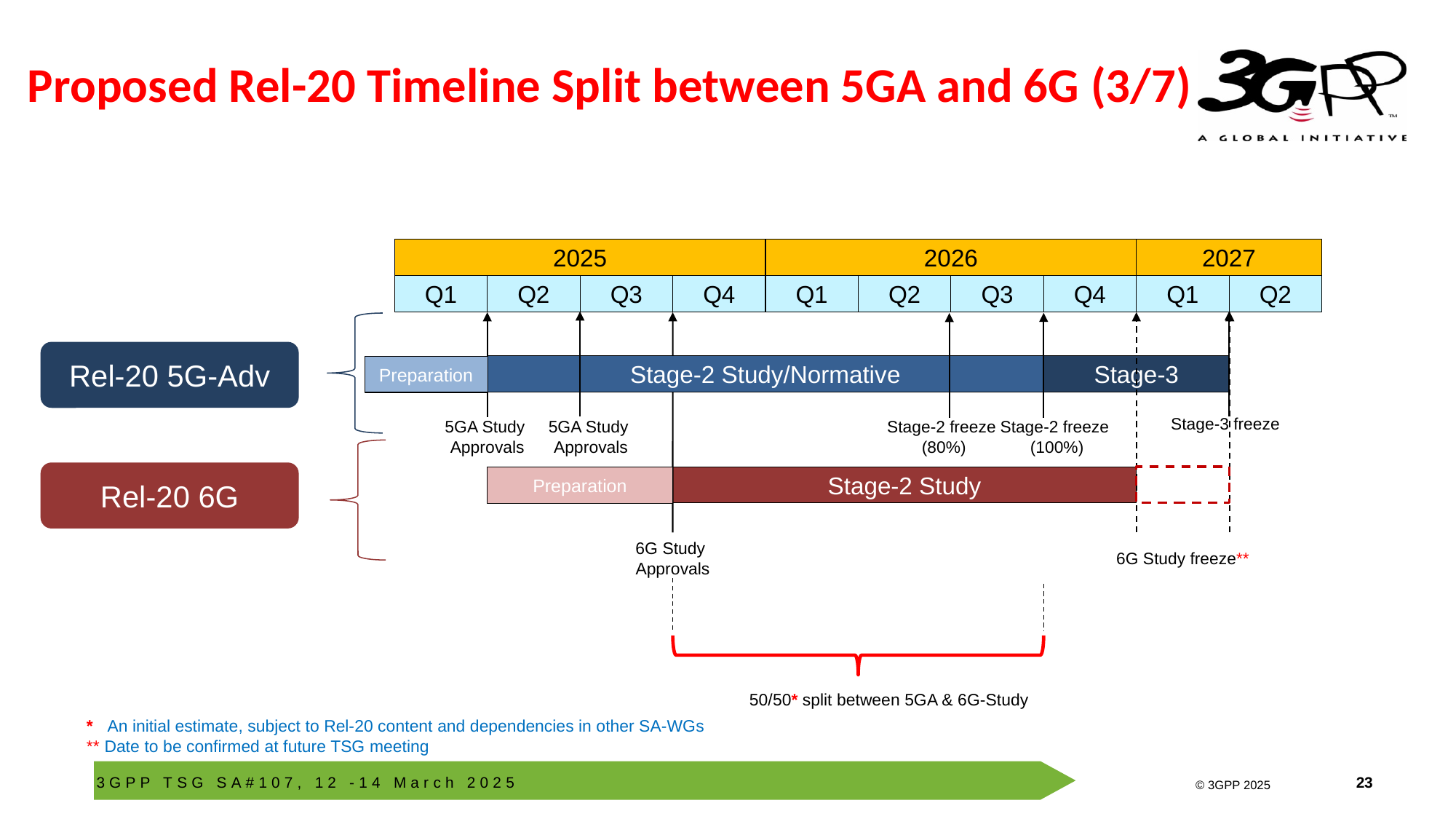

# Proposed Rel-20 Timeline Split between 5GA and 6G (3/7)
2025
2026
2027
Q1
Q2
Q3
Q4
Q1
Q2
Q3
Q4
Q1
Q2

Rel-20 5G-Adv
Stage-2 Study/Normative
Stage-3
Preparation
Stage-3 freeze
5GA Study
Approvals
5GA Study
Approvals
Stage-2 freeze
(80%)
Stage-2 freeze
(100%)

Rel-20 6G
Stage-2 Study

Preparation

6G Study
Approvals
6G Study freeze**
50/50* split between 5GA & 6G-Study
*   An initial estimate, subject to Rel-20 content and dependencies in other SA-WGs
** Date to be confirmed at future TSG meeting